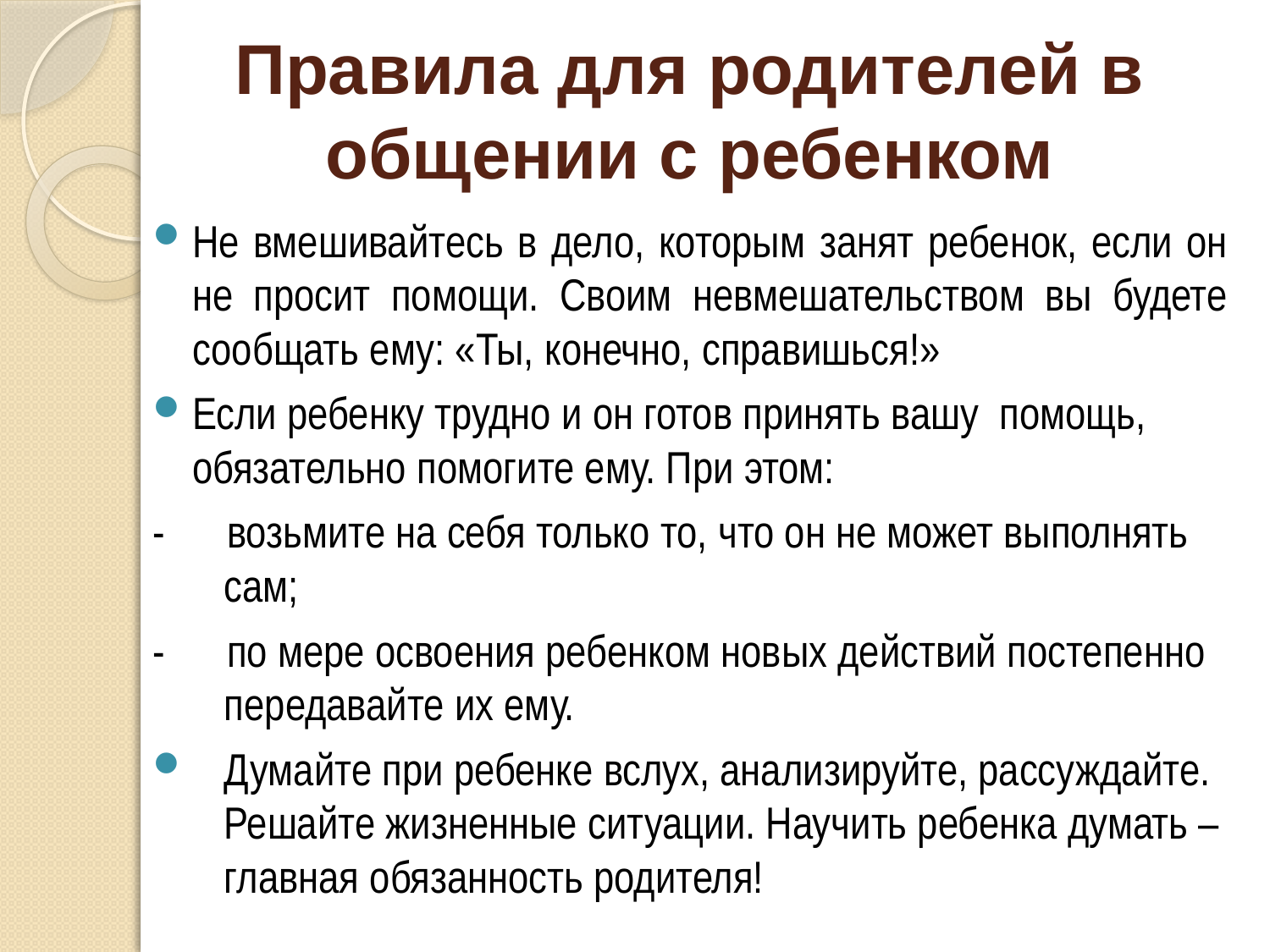

# Правила для родителей в общении с ребенком
Не вмешивайтесь в дело, которым занят ребенок, если он не просит помощи. Своим невмешательством вы будете сообщать ему: «Ты, конечно, справишься!»
Если ребенку трудно и он готов принять вашу  помощь, обязательно помогите ему. При этом:
-      возьмите на себя только то, что он не может выполнять сам;
-      по мере освоения ребенком новых действий постепенно передавайте их ему.
Думайте при ребенке вслух, анализируйте, рассуждайте. Решайте жизненные ситуации. Научить ребенка думать – главная обязанность родителя!